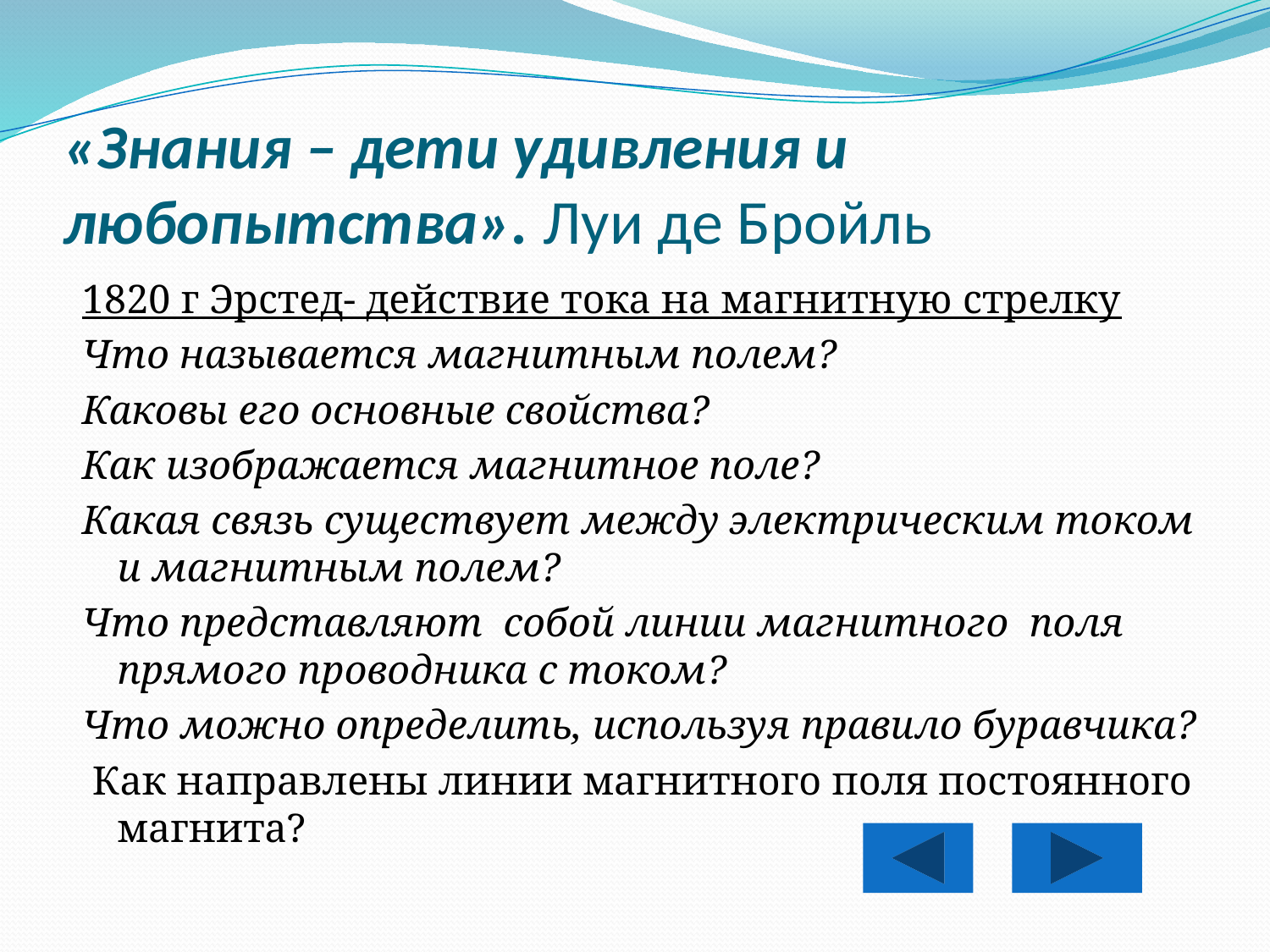

# «Знания – дети удивления и любопытства». Луи де Бройль
1820 г Эрстед- действие тока на магнитную стрелку
Что называется магнитным полем?
Каковы его основные свойства?
Как изображается магнитное поле?
Какая связь существует между электрическим током и магнитным полем?
Что представляют  собой линии магнитного  поля прямого проводника с током?
Что можно определить, используя правило буравчика?
 Как направлены линии магнитного поля постоянного магнита?